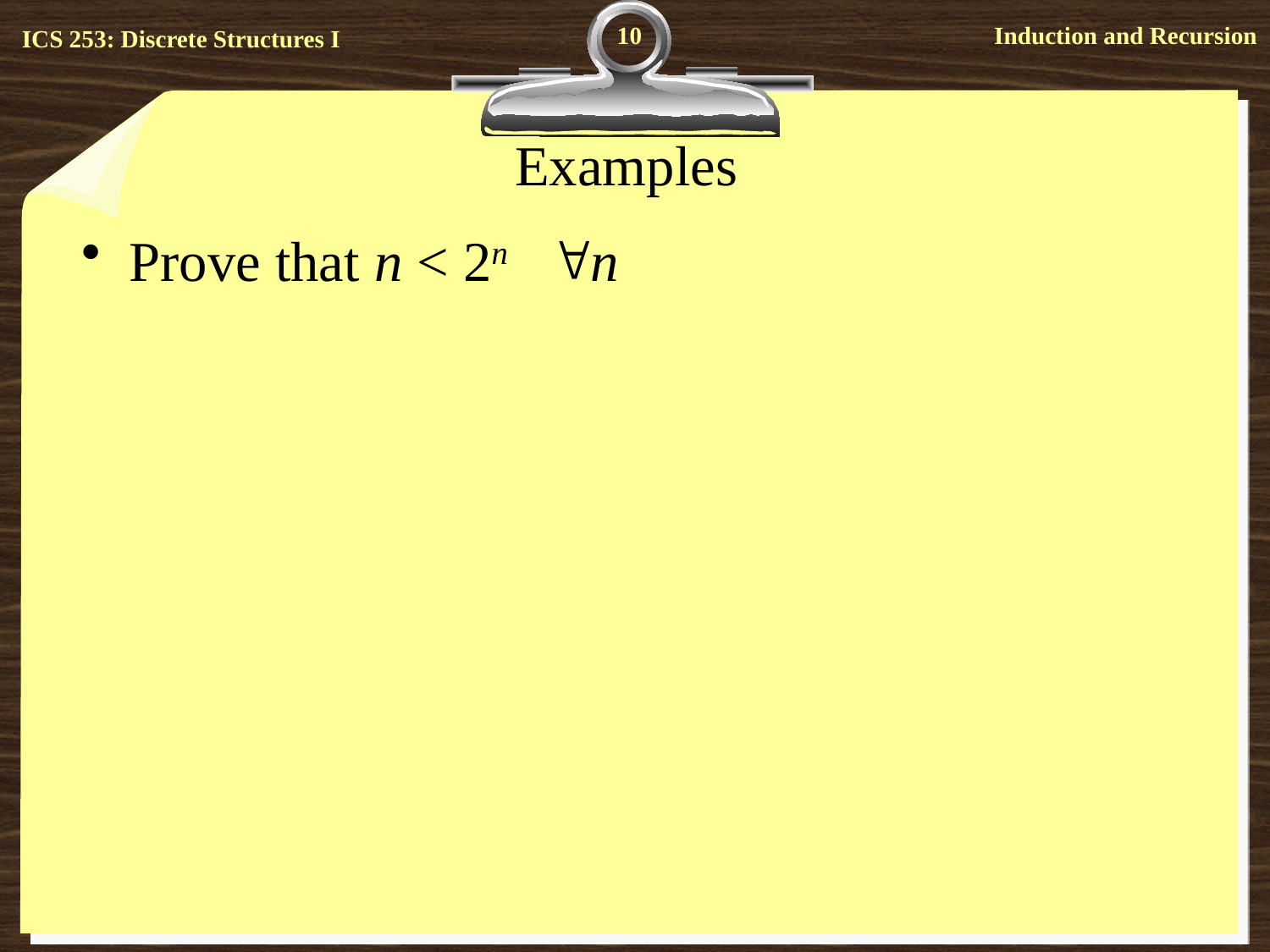

10
# Examples
Prove that n < 2n  ∀n